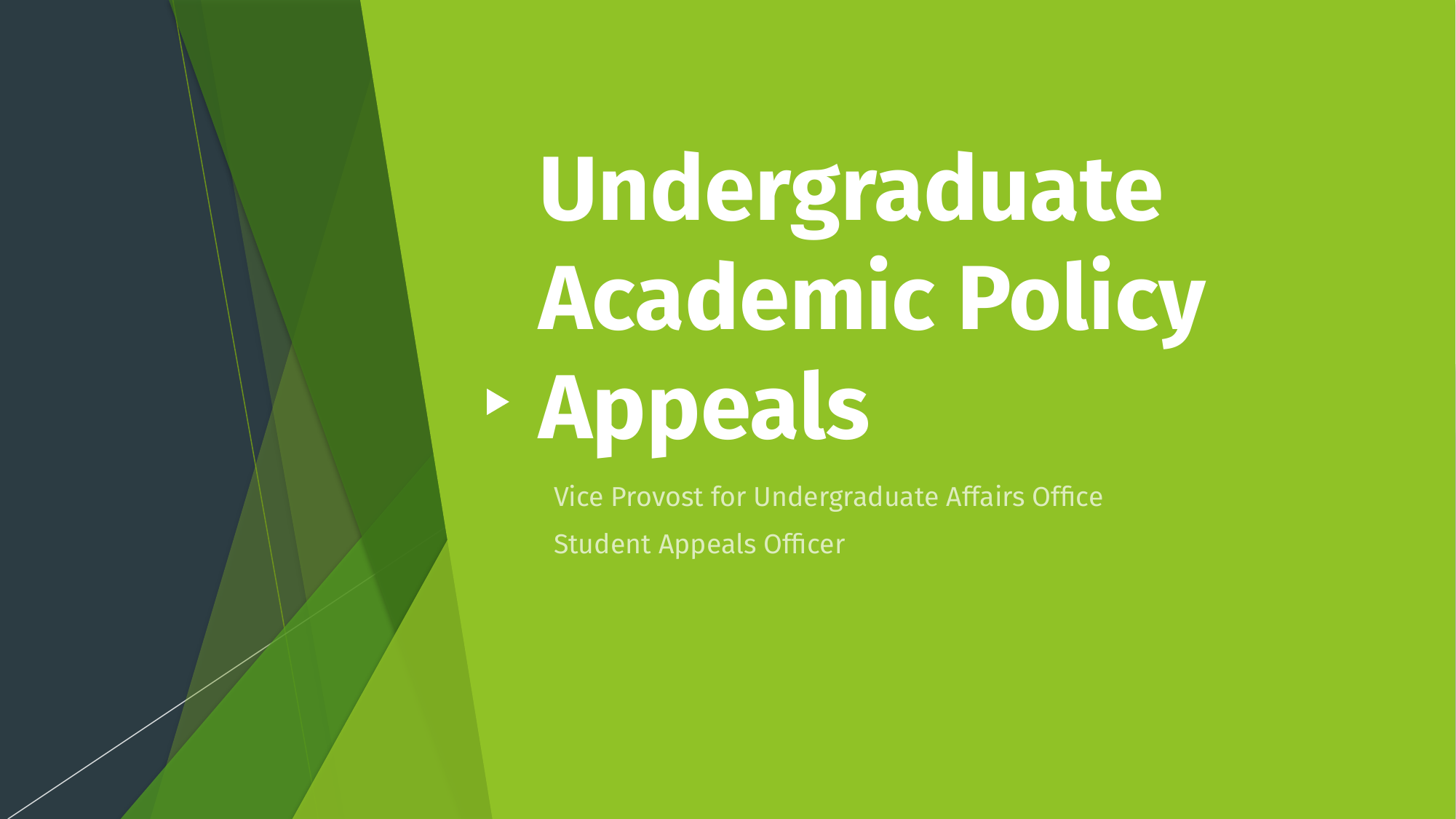

# Undergraduate Academic Policy  Appeals

Vice Provost for Undergraduate Affairs Office
Student Appeals Officer